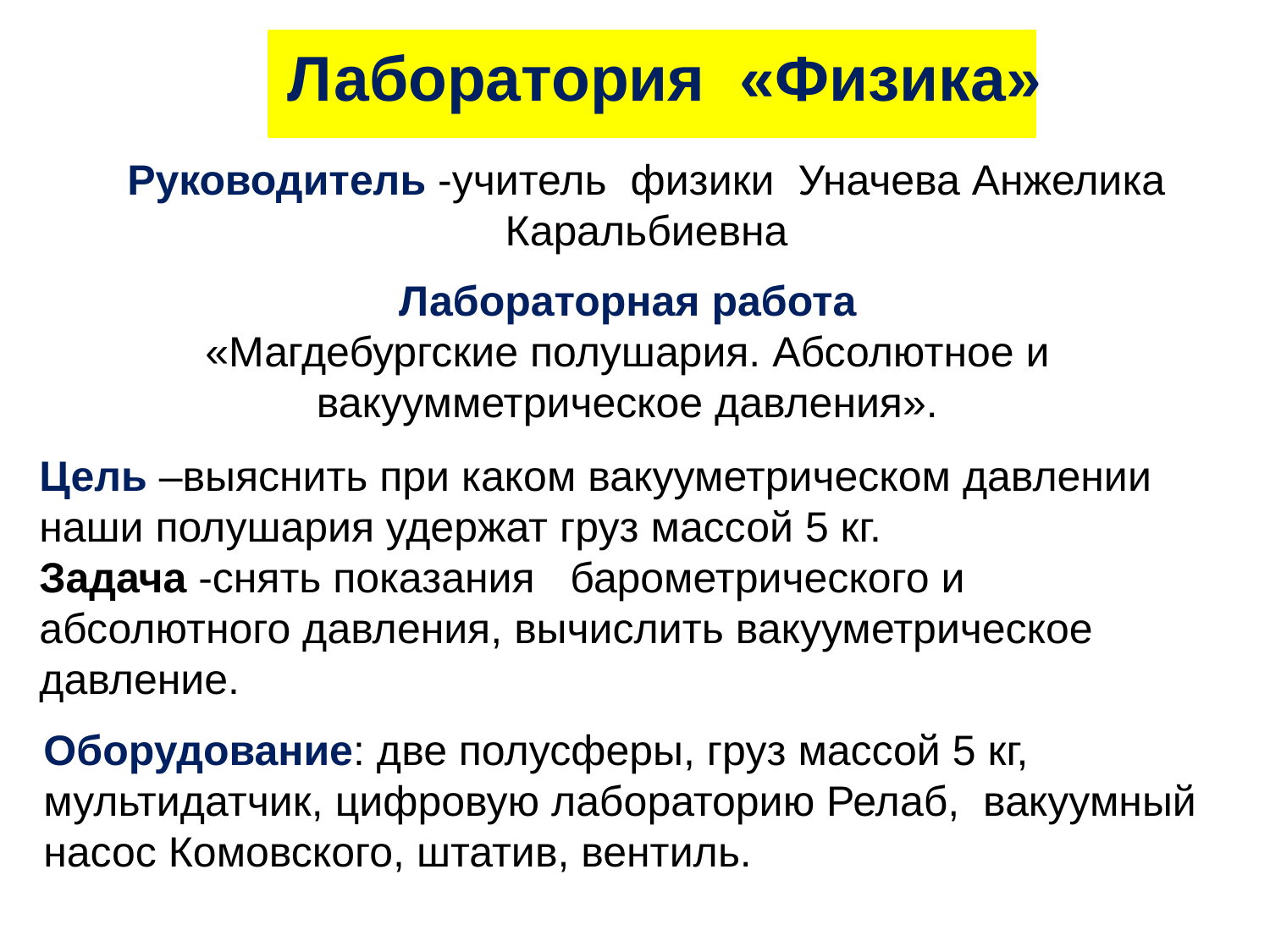

Лаборатория  «Физика»
Руководитель -учитель  физики  Уначева Анжелика Каральбиевна

Лабораторная работа
«Магдебургские полушария. Абсолютное и вакуумметрическое давления».

Цель –выяснить при каком вакууметрическом давлении наши полушария удержат груз массой 5 кг.
Задача -снять показания   барометрического и абсолютного давления, вычислить вакууметрическое давление.
Оборудование: две полусферы, груз массой 5 кг, мультидатчик, цифровую лабораторию Релаб,  вакуумный насос Комовского, штатив, вентиль.